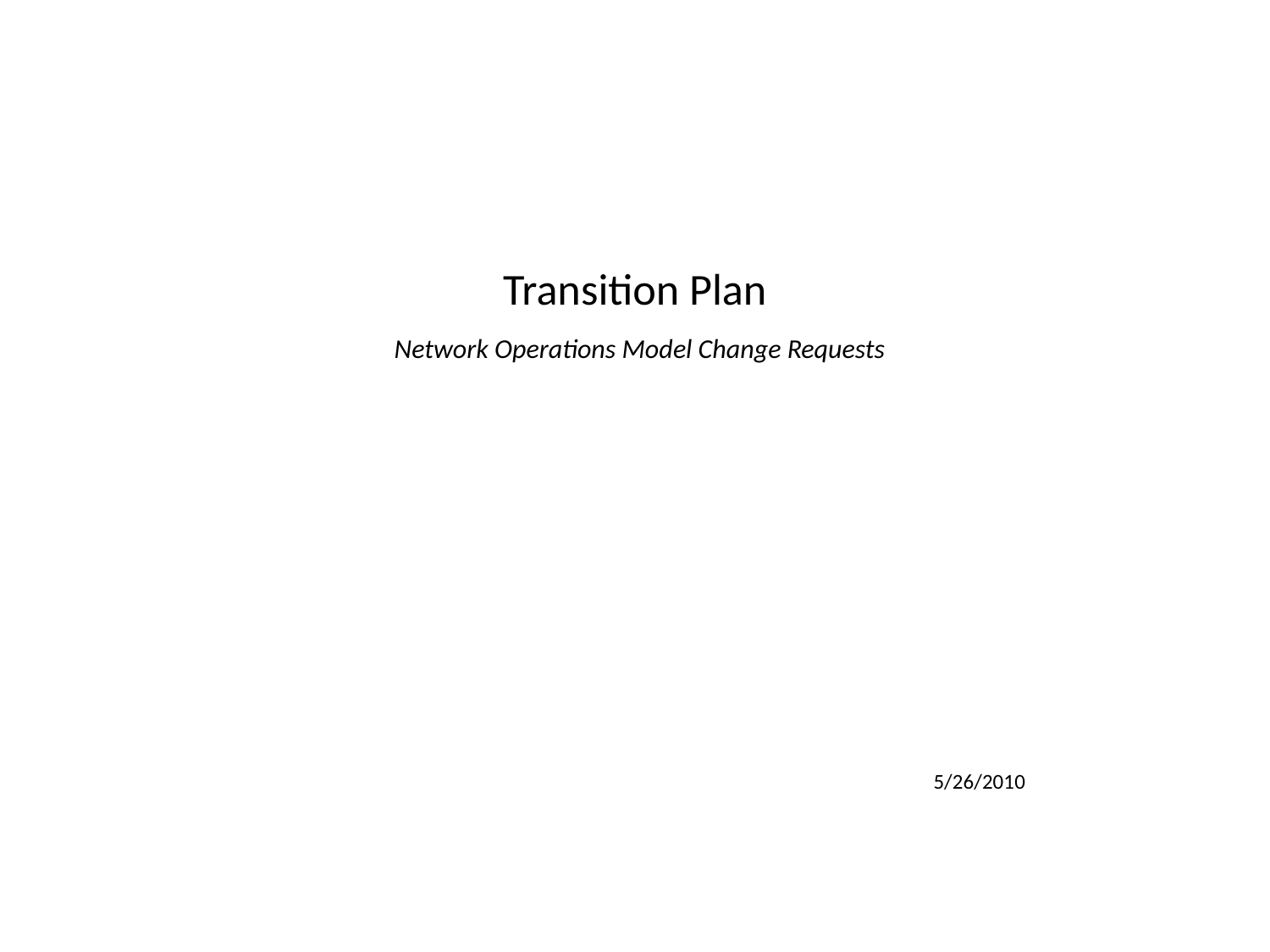

# Transition Plan Network Operations Model Change Requests
5/26/2010